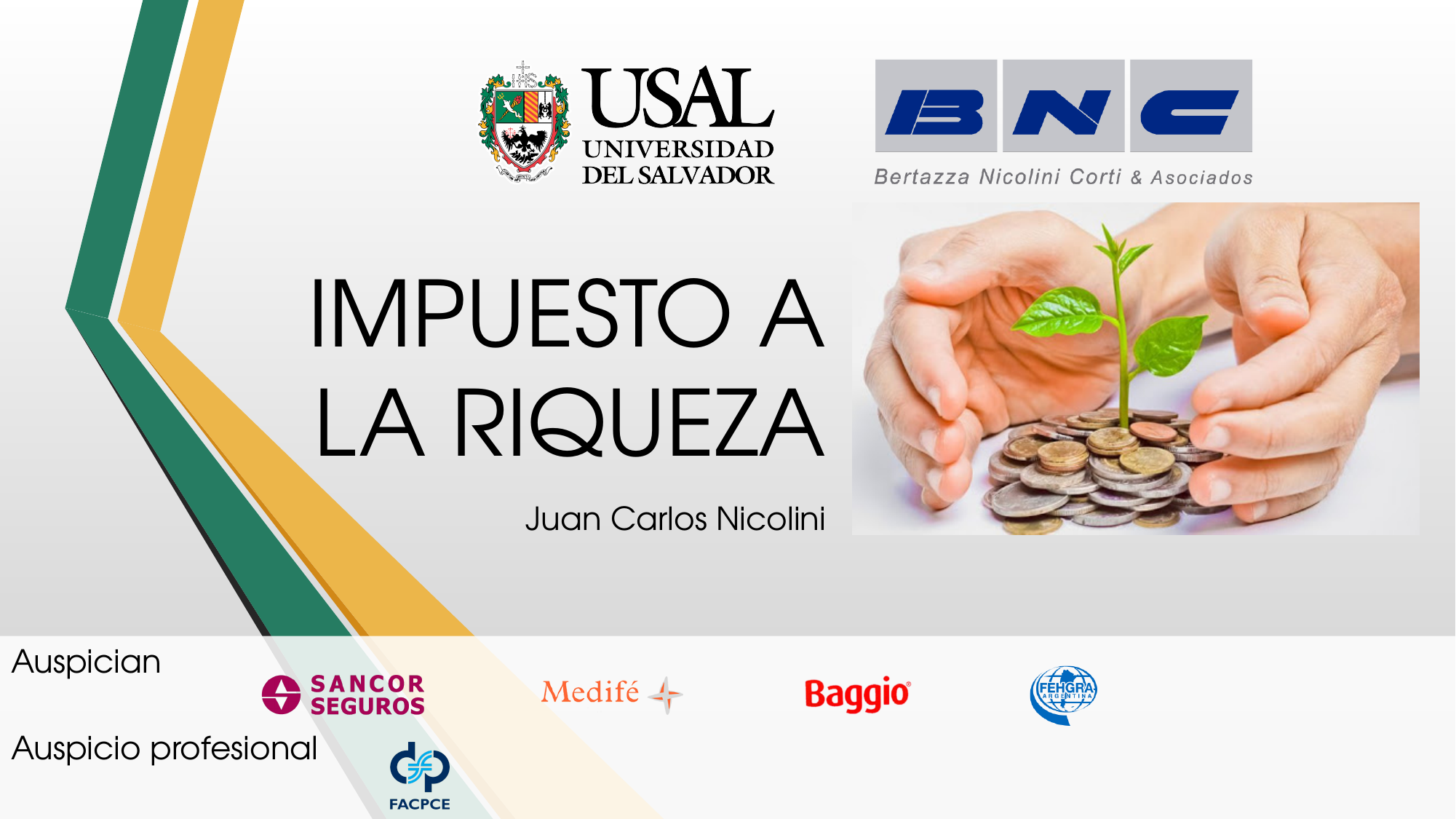

# IMPUESTO A LA RIQUEZA
Juan Carlos Nicolini